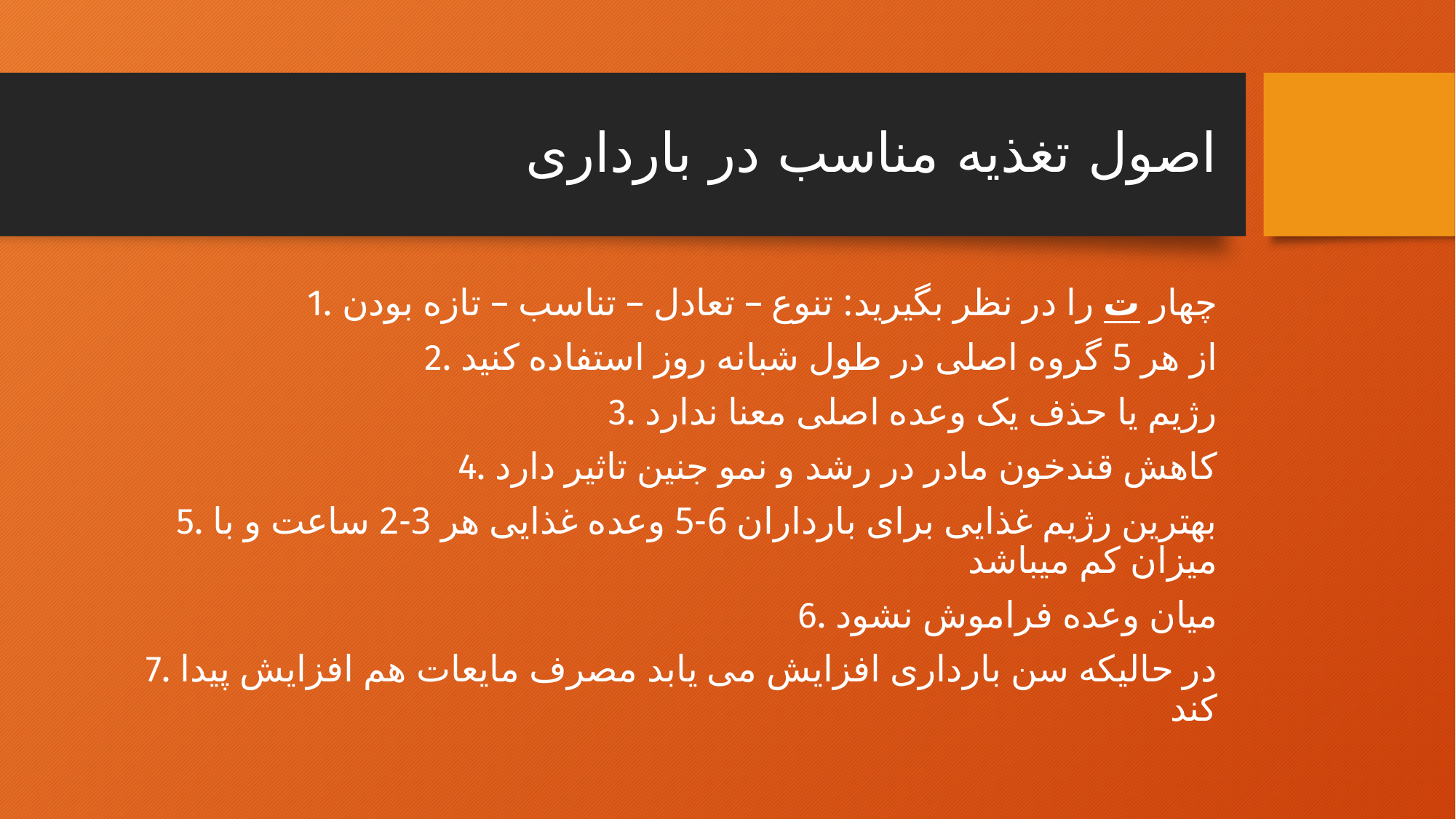

# اصول تغذیه مناسب در بارداری
1. چهار ت را در نظر بگیرید: تنوع – تعادل – تناسب – تازه بودن
2. از هر 5 گروه اصلی در طول شبانه روز استفاده کنید
3. رژیم یا حذف یک وعده اصلی معنا ندارد
4. کاهش قندخون مادر در رشد و نمو جنین تاثیر دارد
5. بهترین رژیم غذایی برای بارداران 6-5 وعده غذایی هر 3-2 ساعت و با میزان کم میباشد
6. میان وعده فراموش نشود
7. در حالیکه سن بارداری افزایش می یابد مصرف مایعات هم افزایش پیدا کند